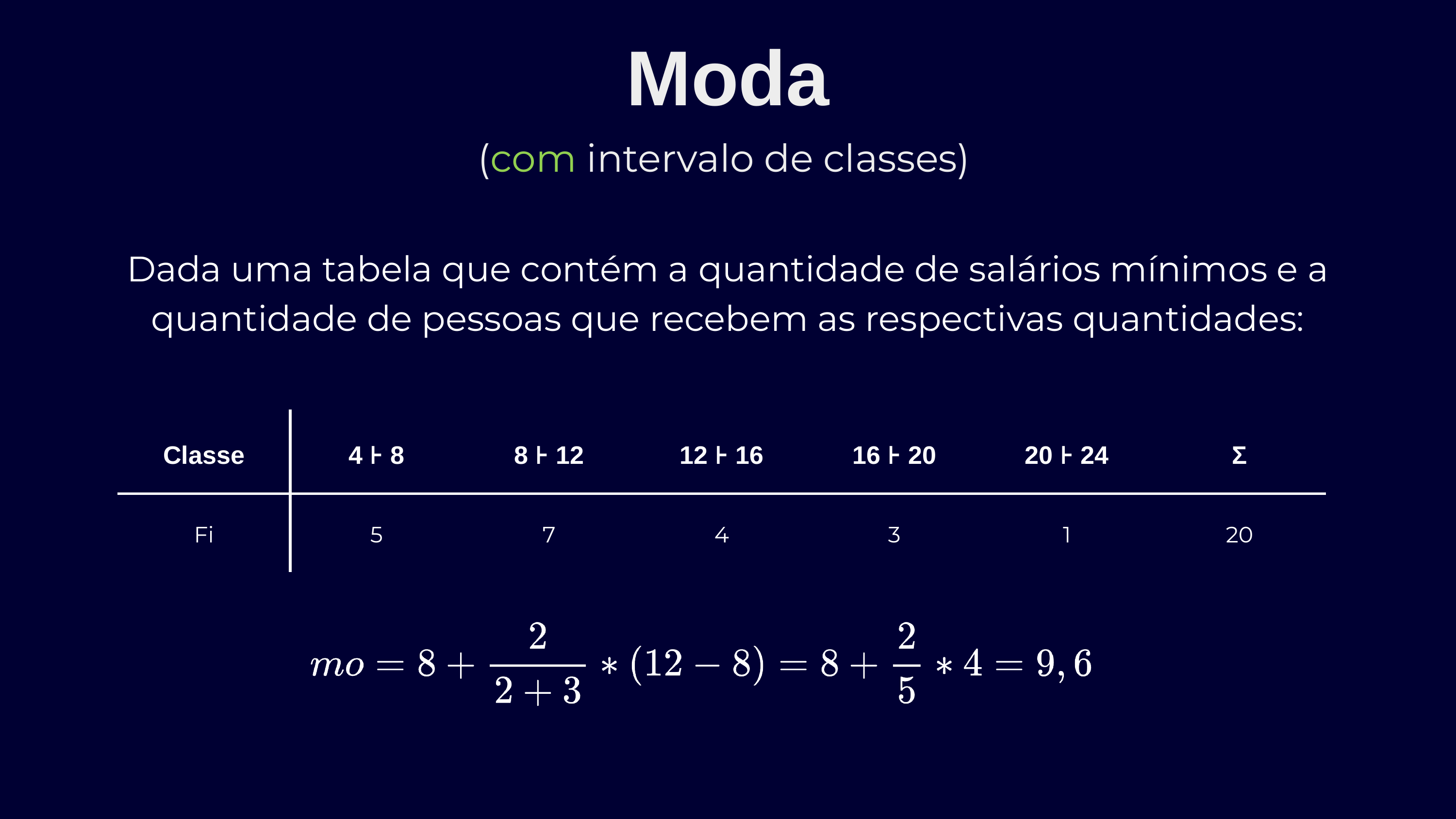

Moda
(com intervalo de classes)
Dada uma tabela que contém a quantidade de salários mínimos e a quantidade de pessoas que recebem as respectivas quantidades:

| Classe | 4 ⊦ 8 | 8 ⊦ 12 | 12 ⊦ 16 | 16 ⊦ 20 | 20 ⊦ 24 | Σ |
| --- | --- | --- | --- | --- | --- | --- |
| Fi | 5 | 7 | 4 | 3 | 1 | 20 |